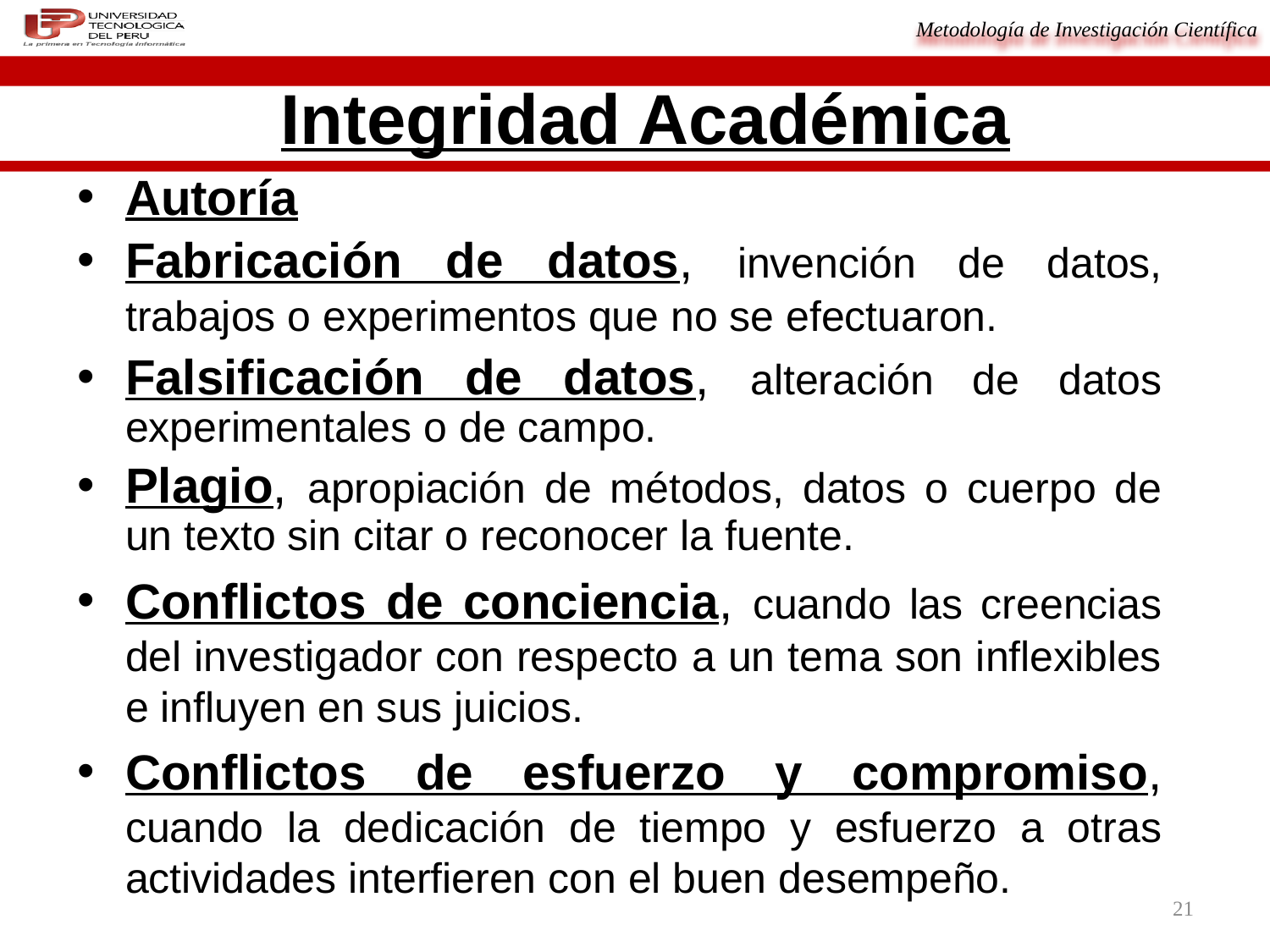

# Integridad Académica
Autoría
Fabricación de datos, invención de datos, trabajos o experimentos que no se efectuaron.
Falsificación de datos, alteración de datos experimentales o de campo.
Plagio, apropiación de métodos, datos o cuerpo de un texto sin citar o reconocer la fuente.
Conflictos de conciencia, cuando las creencias del investigador con respecto a un tema son inflexibles e influyen en sus juicios.
Conflictos de esfuerzo y compromiso, cuando la dedicación de tiempo y esfuerzo a otras actividades interfieren con el buen desempeño.
21